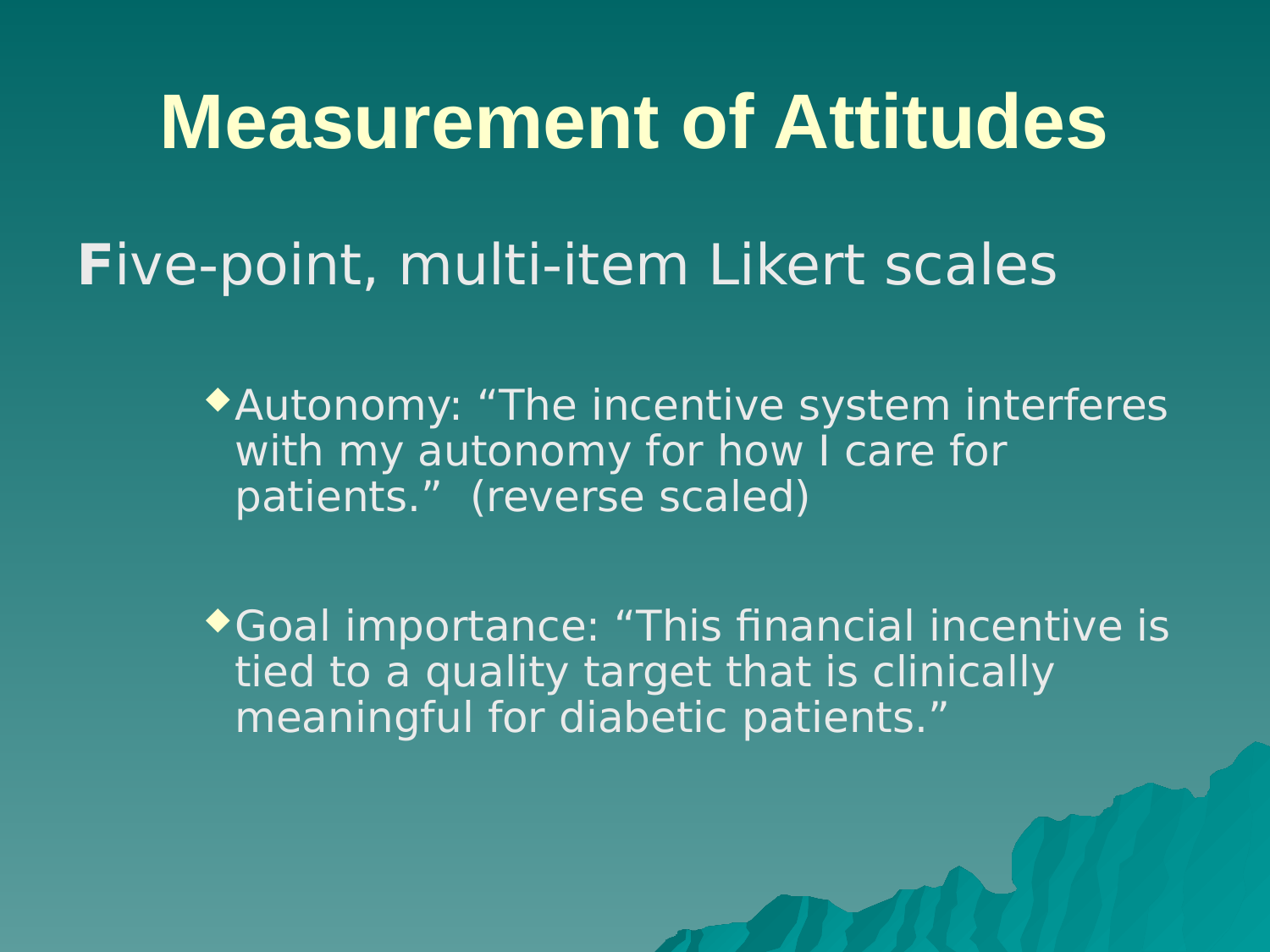

Measurement of Attitudes
Five-point, multi-item Likert scales

Autonomy: “The incentive system interferes with my autonomy for how I care for patients.”  (reverse scaled)

Goal importance: “This financial incentive is tied to a quality target that is clinically meaningful for diabetic patients.”